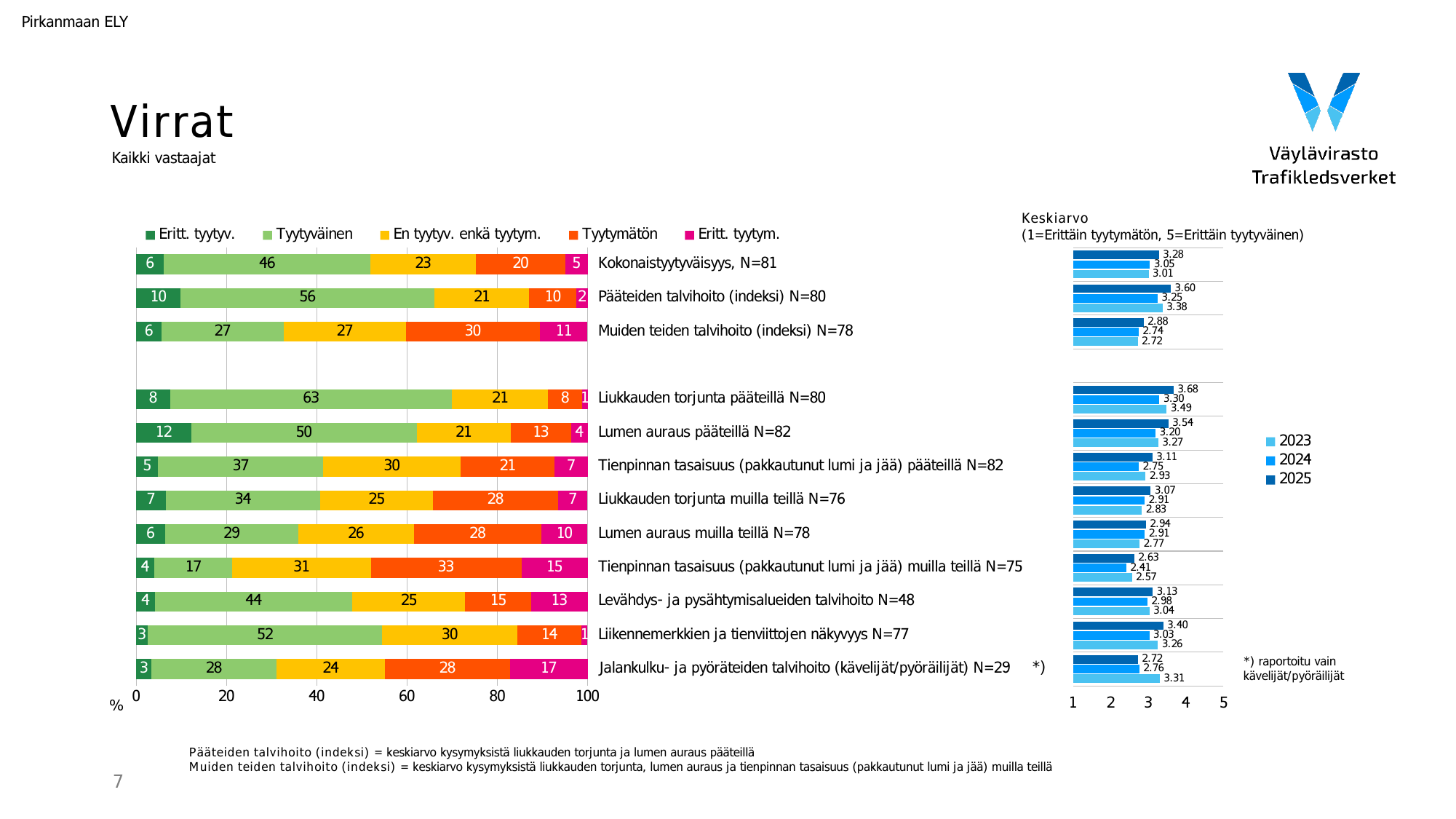

Pirkanmaan ELY
# Virrat
Kaikki vastaajat
Keskiarvo
(1=Erittäin tyytymätön, 5=Erittäin tyytyväinen)

### Chart

| Category | Eritt. tyytyv. | Tyytyväinen | En tyytyv. enkä tyytym. | Tyytymätön | Eritt. tyytym. |
|---|---|---|---|---|---|
| Kokonaistyytyväisyys, N=81 | 6.17284 | 45.679012 | 23.45679 | 19.753086 | 4.938272 |
| Pääteiden talvihoito (indeksi) N=80 | 9.847560999999999 | 56.25 | 20.9908535 | 10.457317 | 2.4542685 |
| Muiden teiden talvihoito (indeksi) N=78 | 5.663067666666667 | 27.010346 | 27.102564333333333 | 29.723346666666668 | 10.500674666666667 |
|  | None | None | None | None | None |
| Liukkauden torjunta pääteillä N=80 | 7.5 | 62.5 | 21.25 | 7.5 | 1.25 |
| Lumen auraus pääteillä N=82 | 12.195122 | 50.0 | 20.731707 | 13.414634 | 3.658537 |
| Tienpinnan tasaisuus (pakkautunut lumi ja jää) pääteillä N=82 | 4.878049 | 36.585366 | 30.487805 | 20.731707 | 7.317073 |
| Liukkauden torjunta muilla teillä N=76 | 6.578947 | 34.210526 | 25.0 | 27.631579 | 6.578947 |
| Lumen auraus muilla teillä N=78 | 6.410256 | 29.487179 | 25.641026 | 28.205128 | 10.25641 |
| Tienpinnan tasaisuus (pakkautunut lumi ja jää) muilla teillä N=75 | 4.0 | 17.333333 | 30.666667 | 33.333333 | 14.666667 |
| Levähdys- ja pysähtymisalueiden talvihoito N=48 | 4.166667 | 43.75 | 25.0 | 14.583333 | 12.5 |
| Liikennemerkkien ja tienviittojen näkyvyys N=77 | 2.597403 | 51.948052 | 29.87013 | 14.285714 | 1.298701 |
| Jalankulku- ja pyöräteiden talvihoito (kävelijät/pyöräilijät) N=29 | 3.448276 | 27.586207 | 24.137931 | 27.586207 | 17.241379 |

### Chart

| Category | 2025 | 2024 | 2023 |
|---|---|---|---|
*) raportoitu vain
kävelijät/pyöräilijät
*)
%
Pääteiden talvihoito (indeksi) = keskiarvo kysymyksistä liukkauden torjunta ja lumen auraus pääteillä
Muiden teiden talvihoito (indeksi) = keskiarvo kysymyksistä liukkauden torjunta, lumen auraus ja tienpinnan tasaisuus (pakkautunut lumi ja jää) muilla teillä

7